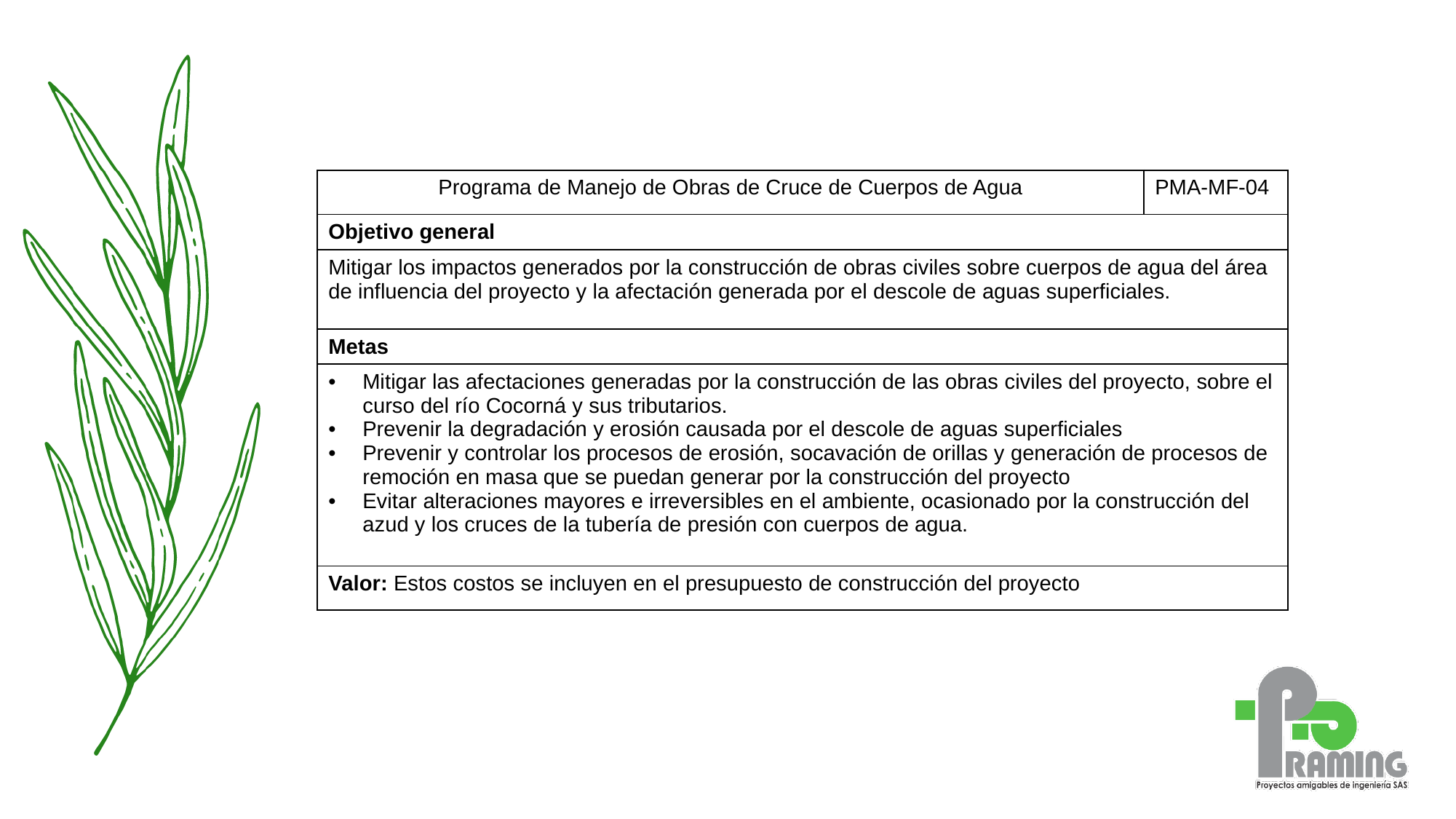

| Programa de Manejo de Obras de Cruce de Cuerpos de Agua | PMA-MF-04 |
| --- | --- |
| Objetivo general |  |
| Mitigar los impactos generados por la construcción de obras civiles sobre cuerpos de agua del área de influencia del proyecto y la afectación generada por el descole de aguas superficiales. |  |
| Metas |  |
| Mitigar las afectaciones generadas por la construcción de las obras civiles del proyecto, sobre el curso del río Cocorná y sus tributarios. Prevenir la degradación y erosión causada por el descole de aguas superficiales Prevenir y controlar los procesos de erosión, socavación de orillas y generación de procesos de remoción en masa que se puedan generar por la construcción del proyecto Evitar alteraciones mayores e irreversibles en el ambiente, ocasionado por la construcción del azud y los cruces de la tubería de presión con cuerpos de agua. |  |
| Valor: Estos costos se incluyen en el presupuesto de construcción del proyecto |  |